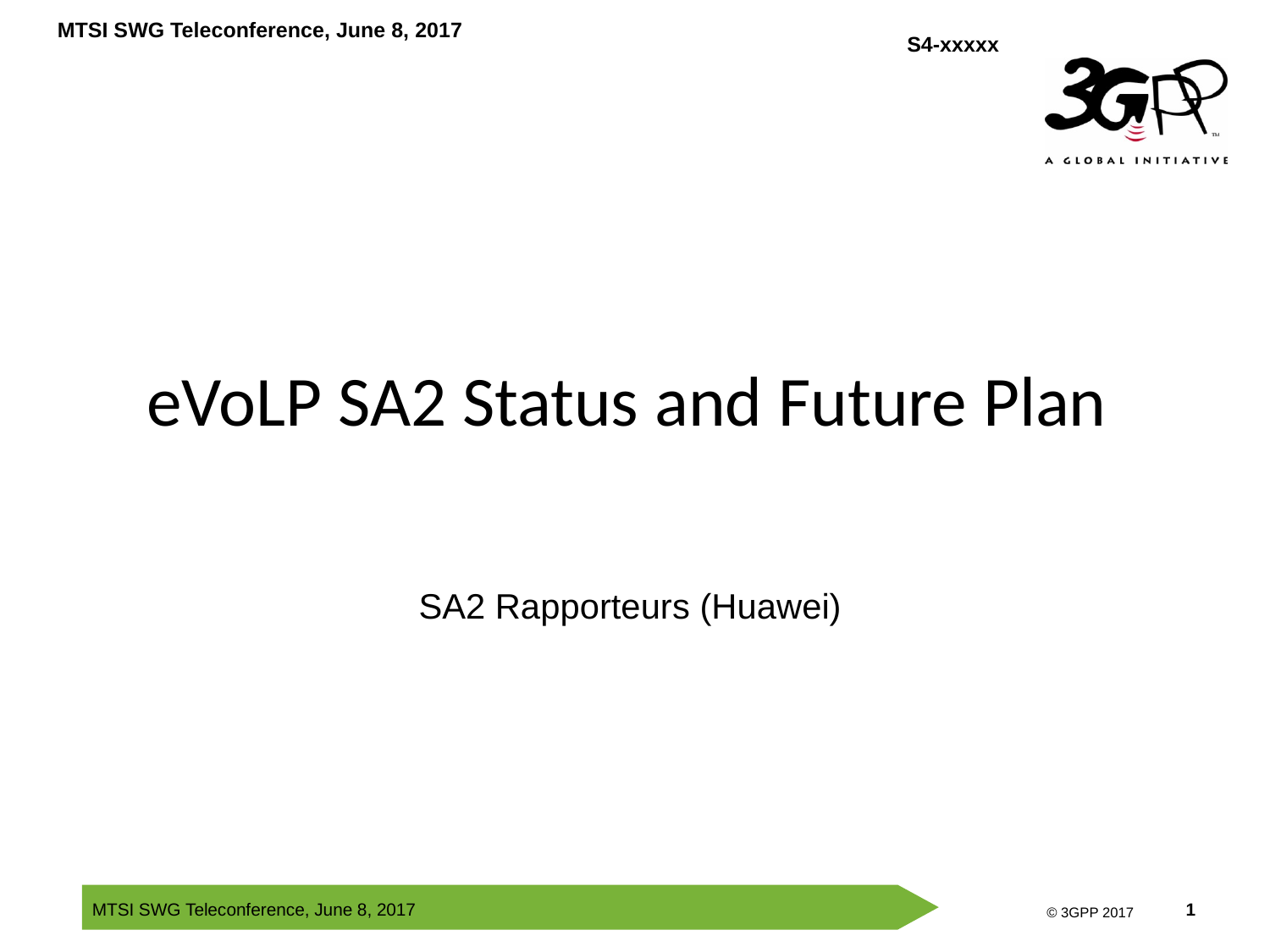

# eVoLP SA2 Status and Future Plan
SA2 Rapporteurs (Huawei)